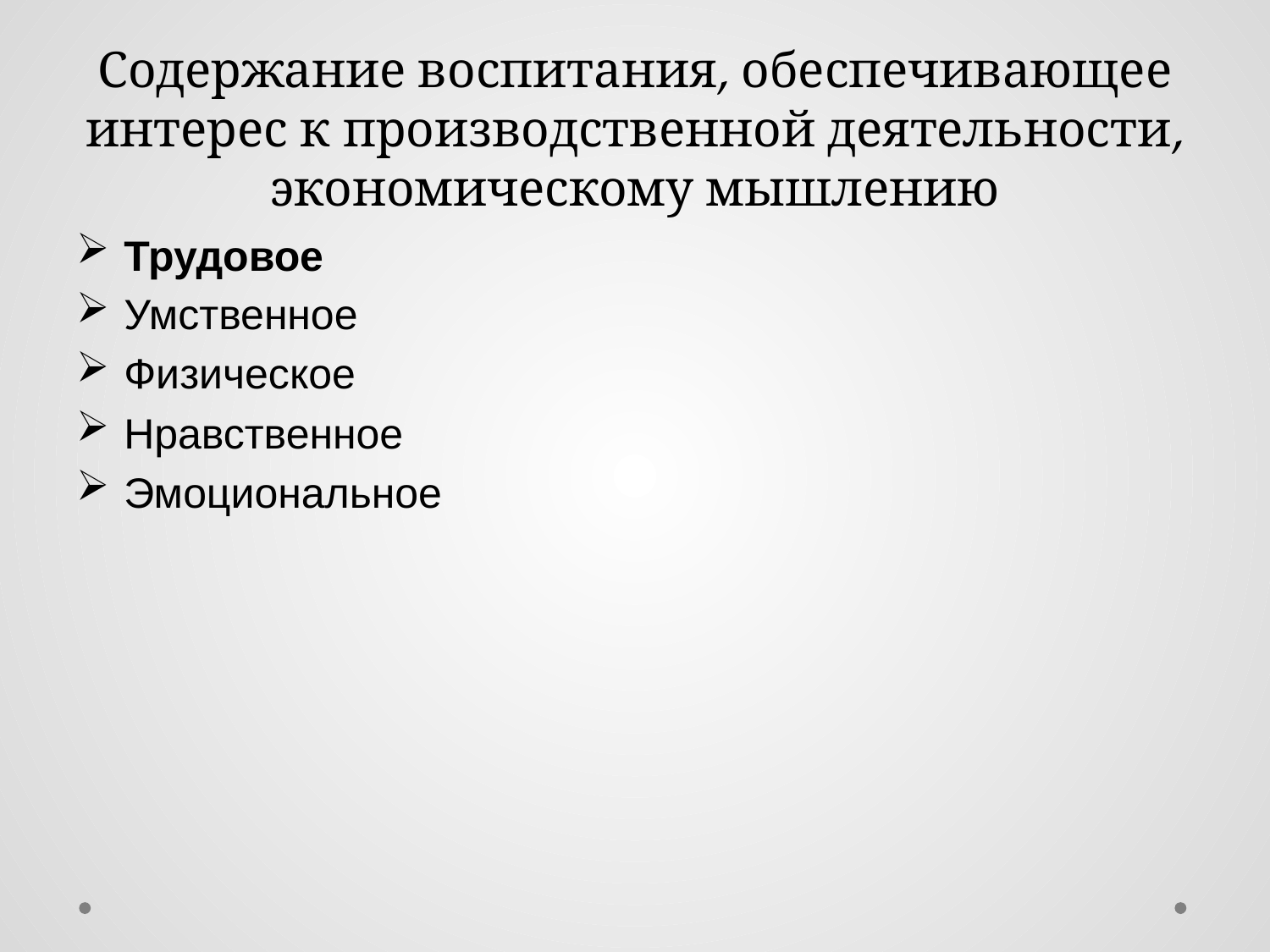

# Содержание воспитания, обеспечивающее интерес к производственной деятельности, экономическому мышлению
Трудовое
Умственное
Физическое
Нравственное
Эмоциональное